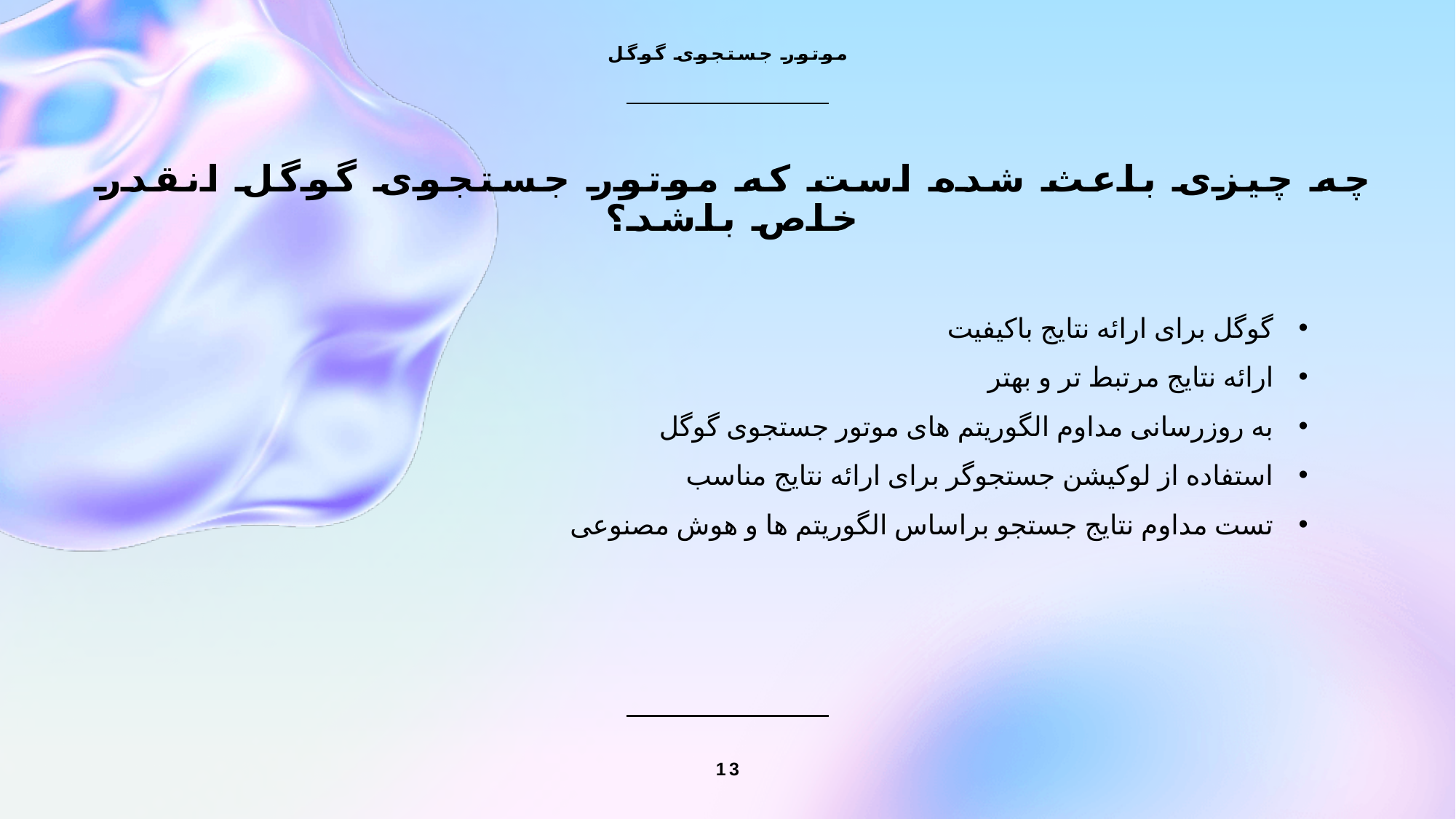

موتور جستجوی گوگل
# چه چیزی باعث شده است که موتور جستجوی گوگل انقدر خاص باشد؟
گوگل برای ارائه نتایج باکیفیت
ارائه نتایج مرتبط تر و بهتر
به روزرسانی مداوم الگوریتم های موتور جستجوی گوگل
استفاده از لوکیشن جستجوگر برای ارائه نتایج مناسب
تست مداوم نتایج جستجو براساس الگوریتم ها و هوش مصنوعی
13